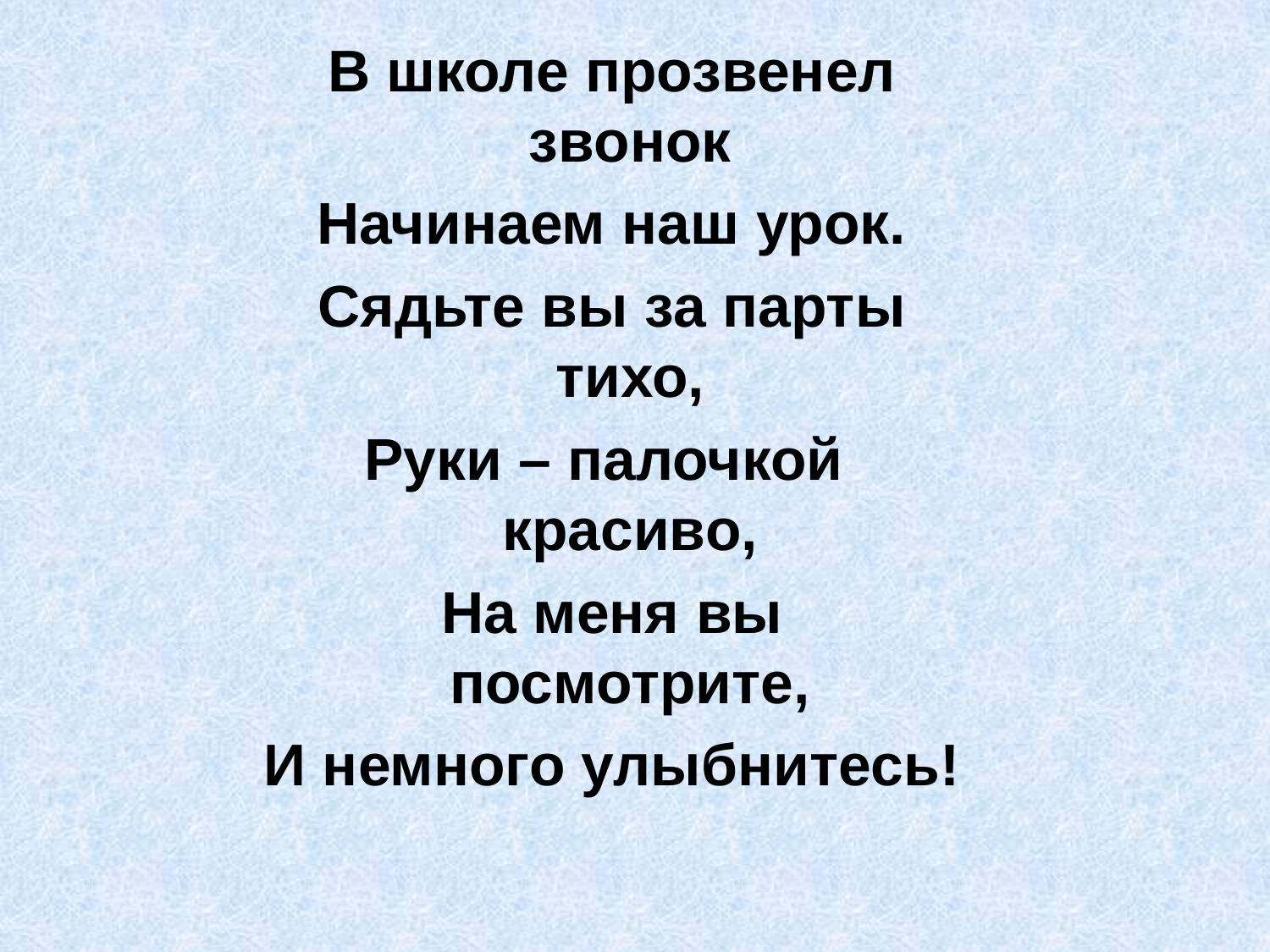

В школе прозвенел звонок
Начинаем наш урок.
Сядьте вы за парты тихо,
Руки – палочкой  красиво,
На меня вы посмотрите,
И немного улыбнитесь!